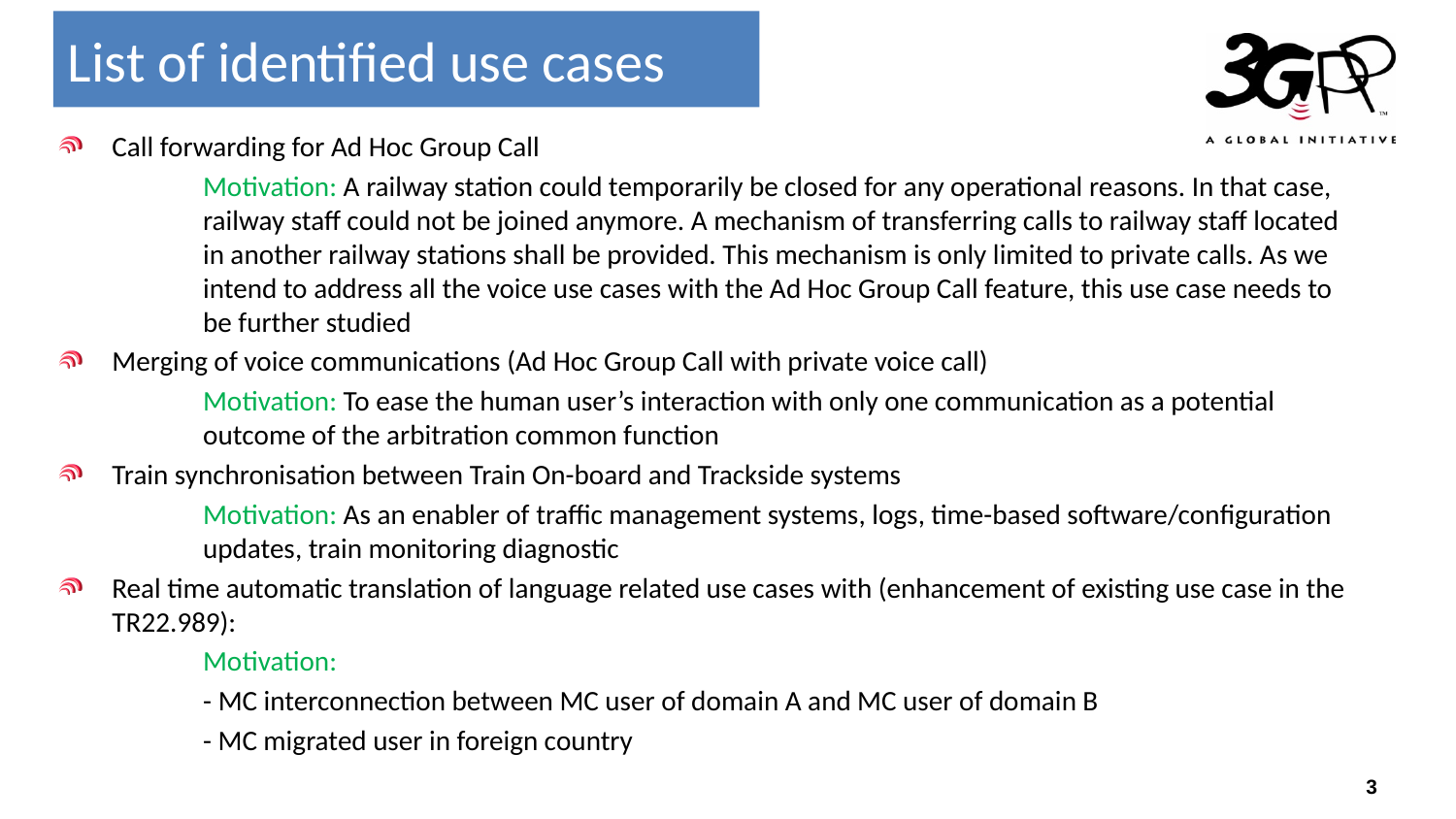

# List of identified use cases
Call forwarding for Ad Hoc Group Call
	Motivation: A railway station could temporarily be closed for any operational reasons. In that case, 	railway staff could not be joined anymore. A mechanism of transferring calls to railway staff located 	in another railway stations shall be provided. This mechanism is only limited to private calls. As we 	intend to address all the voice use cases with the Ad Hoc Group Call feature, this use case needs to 	be further studied
Merging of voice communications (Ad Hoc Group Call with private voice call)
	Motivation: To ease the human user’s interaction with only one communication as a potential 	outcome of the arbitration common function
Train synchronisation between Train On-board and Trackside systems
	Motivation: As an enabler of traffic management systems, logs, time-based software/configuration 	updates, train monitoring diagnostic
Real time automatic translation of language related use cases with (enhancement of existing use case in the TR22.989):
	Motivation:
	- MC interconnection between MC user of domain A and MC user of domain B
	- MC migrated user in foreign country